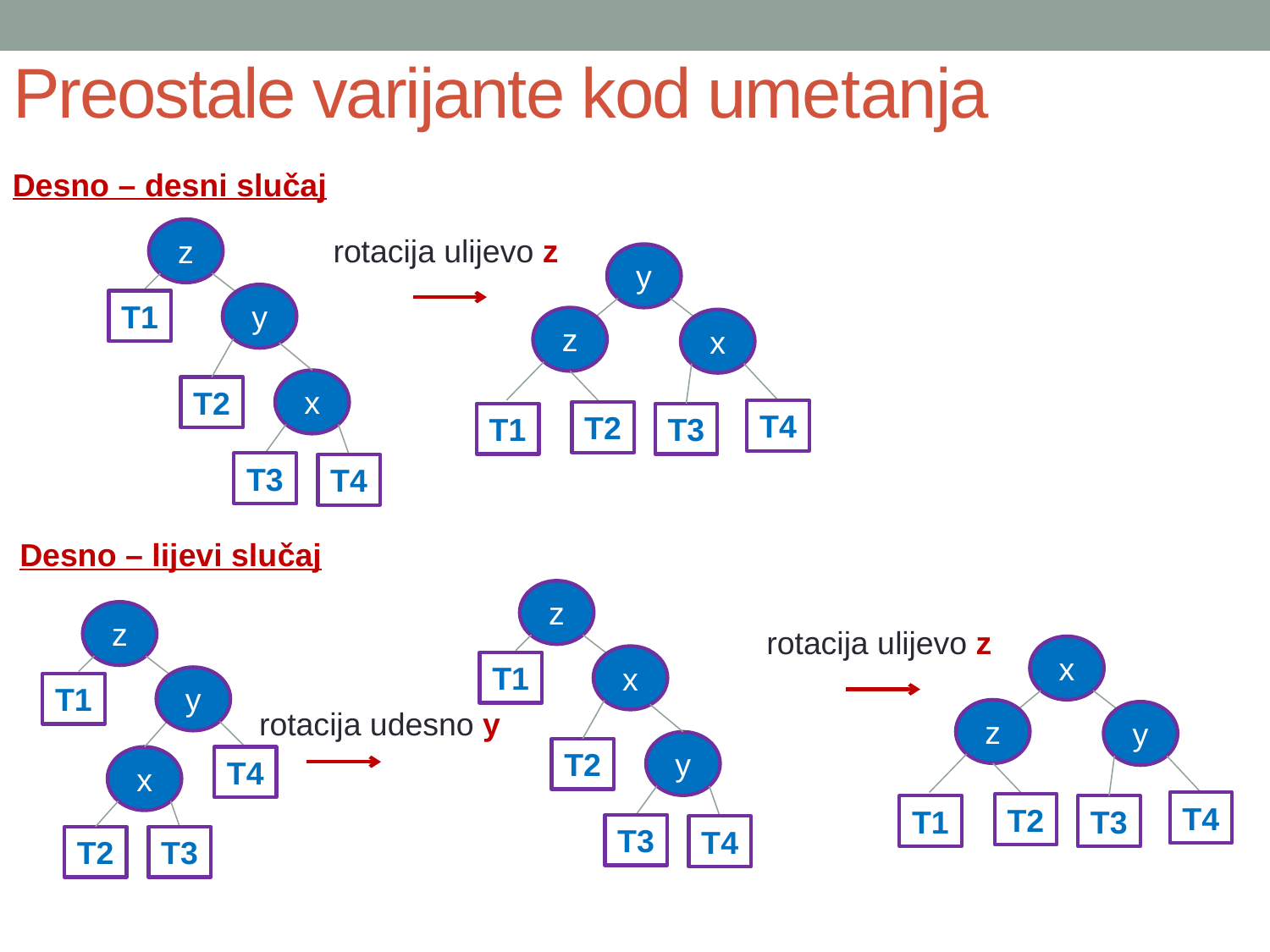

# Preostale varijante kod umetanja
Desno – desni slučaj
z
rotacija ulijevo z
y
y
T1
z
x
x
T2
T4
T2
T1
T3
T3
T4
Desno – lijevi slučaj
z
z
rotacija ulijevo z
x
x
T1
y
T1
rotacija udesno y
z
y
y
T2
x
T4
T4
T2
T1
T3
T3
T4
T2
T3